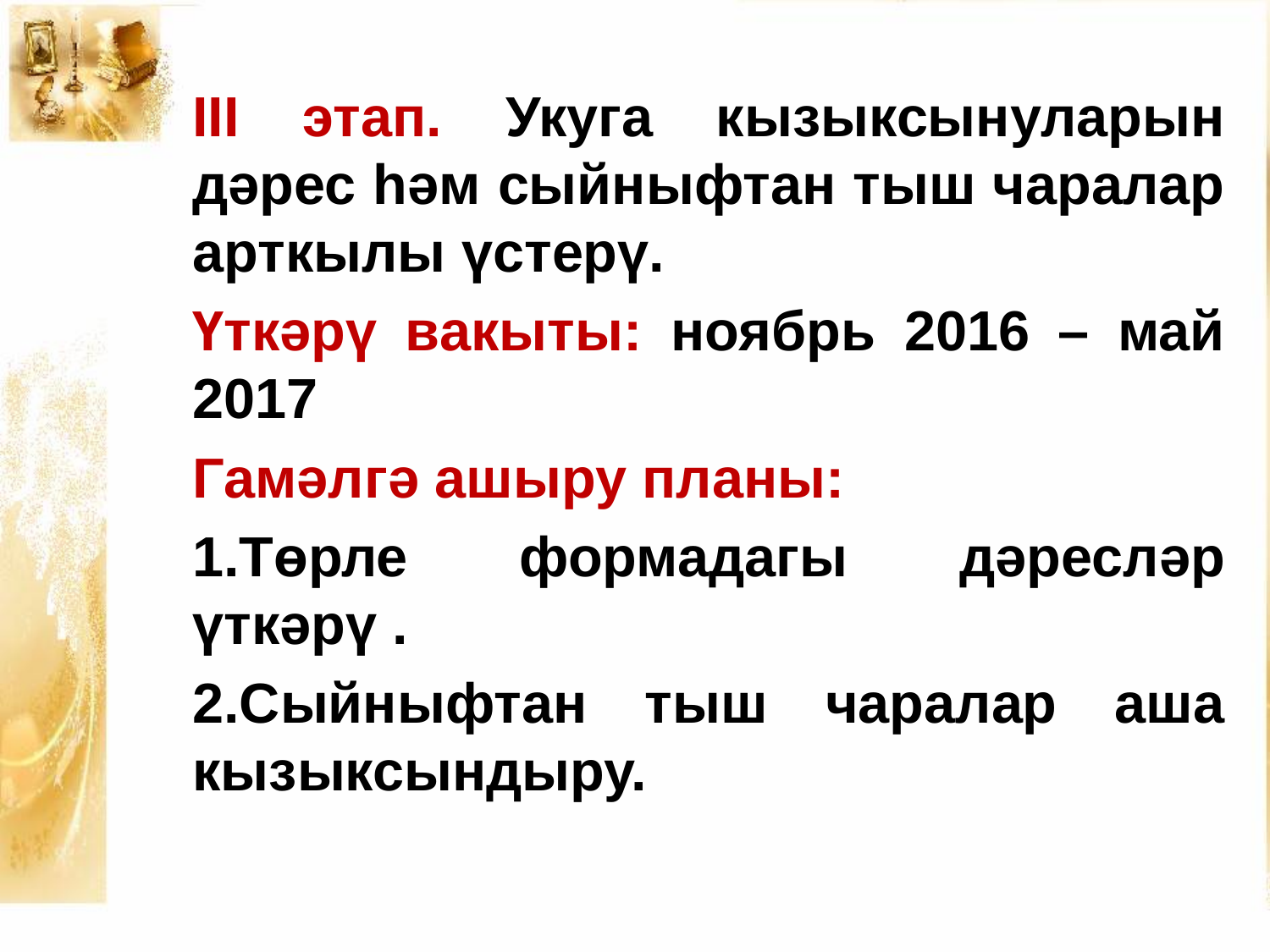

III этап. Укуга кызыксынуларын дәрес һәм сыйныфтан тыш чаралар арткылы үстерү.
Үткәрү вакыты: ноябрь 2016 – май 2017
Гамәлгә ашыру планы:
1.Төрле формадагы дәресләр үткәрү .
2.Сыйныфтан тыш чаралар аша кызыксындыру.